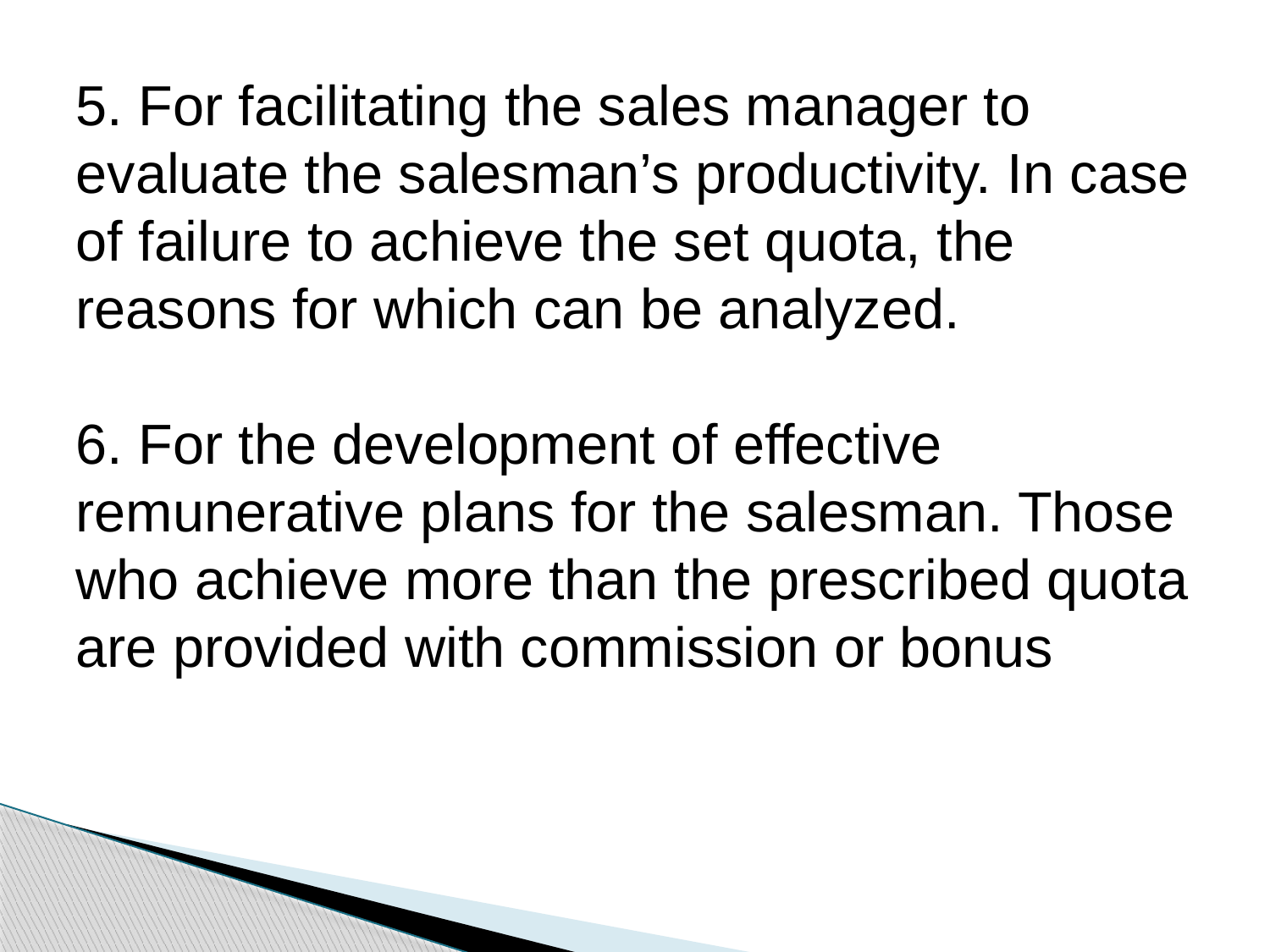

5. For facilitating the sales manager to evaluate the salesman’s productivity. In case of failure to achieve the set quota, the reasons for which can be analyzed.

6. For the development of effective remunerative plans for the salesman. Those who achieve more than the prescribed quota are provided with commission or bonus